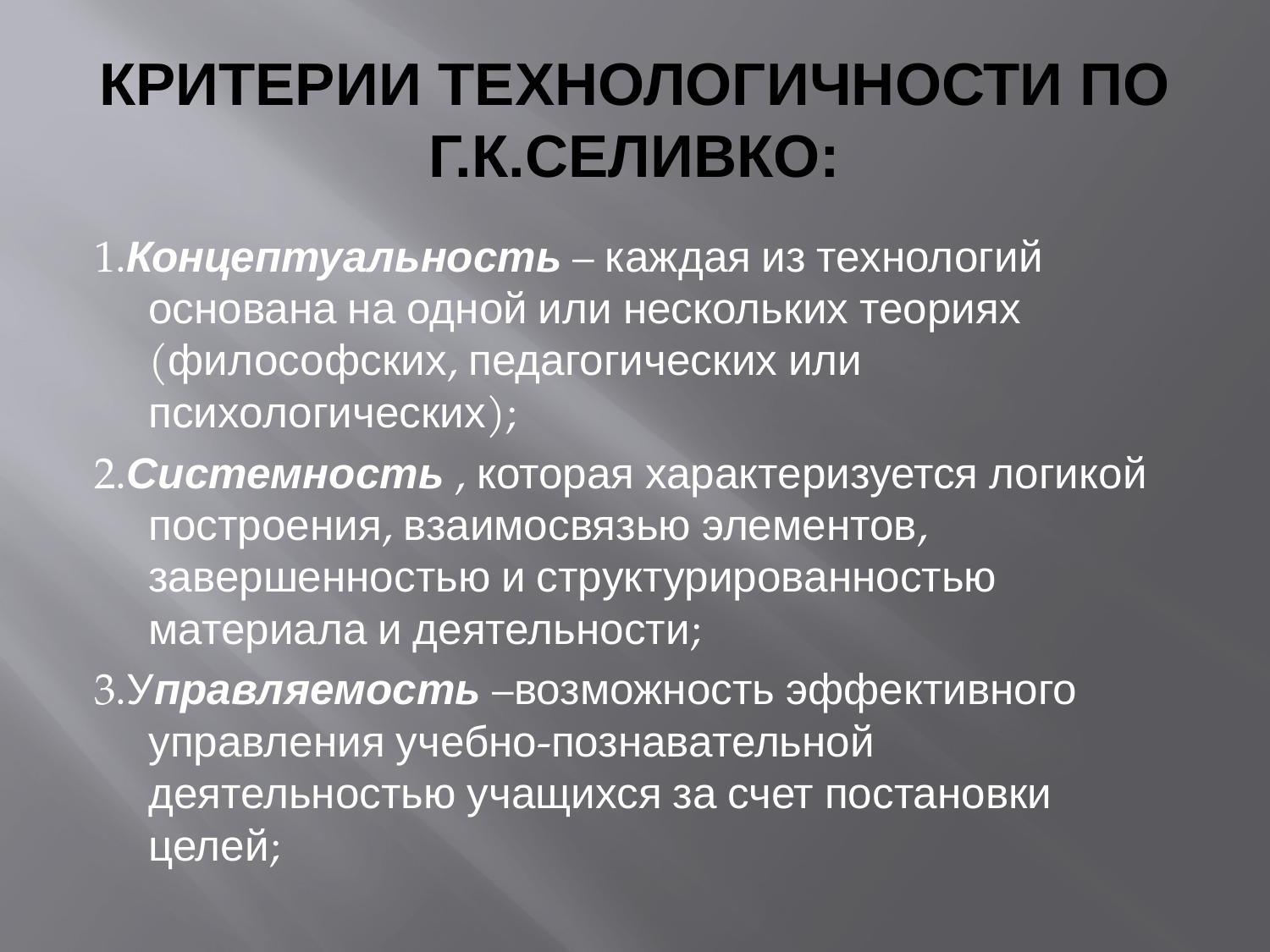

# КРИТЕРИИ ТЕХНОЛОГИЧНОСТИ ПО Г.К.СЕЛИВКО:
1.Концептуальность – каждая из технологий основана на одной или нескольких теориях (философских, педагогических или психологических);
2.Системность , которая характеризуется логикой построения, взаимосвязью элементов, завершенностью и структурированностью материала и деятельности;
3.Управляемость –возможность эффективного управления учебно-познавательной деятельностью учащихся за счет постановки целей;